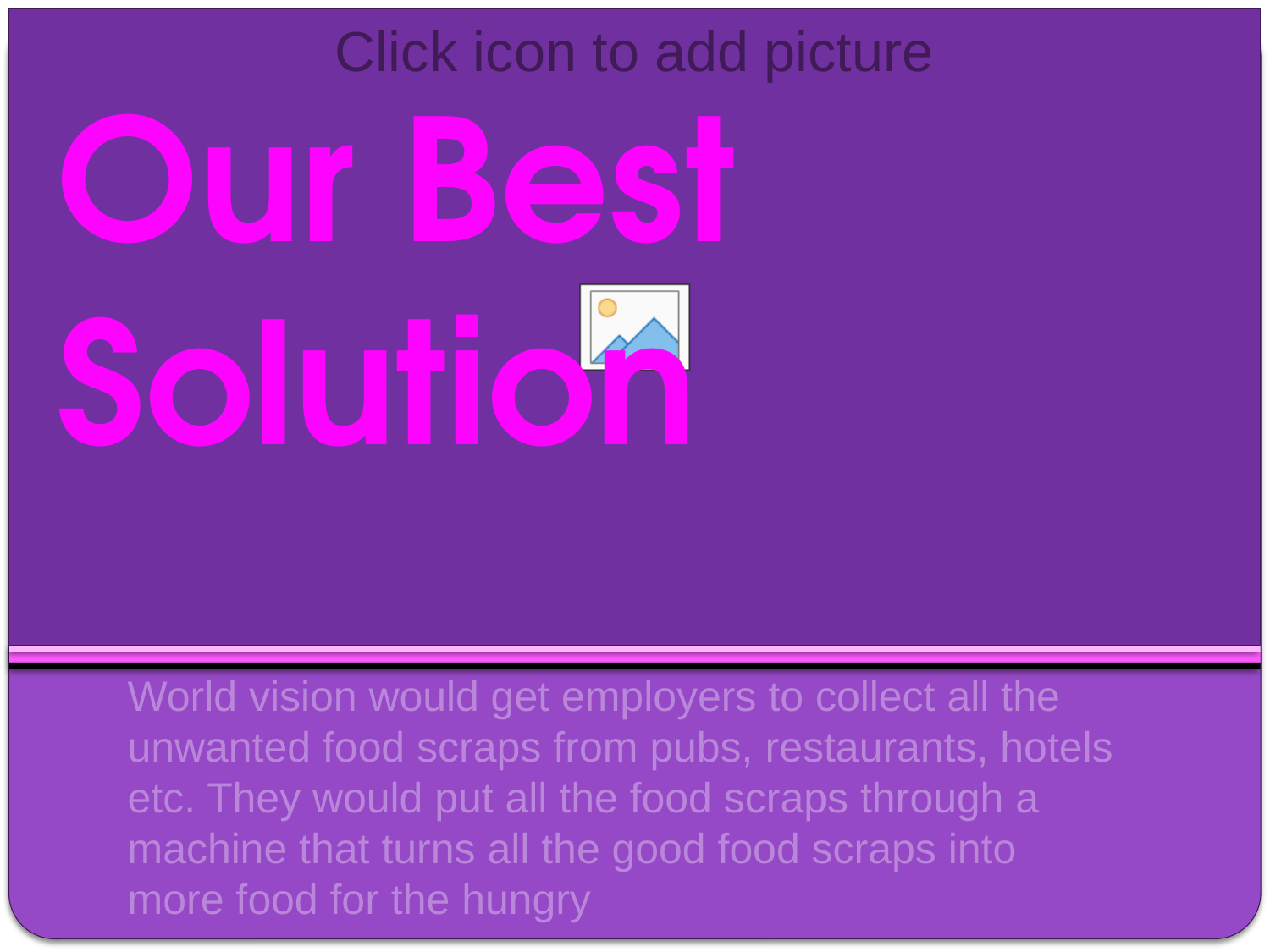

Our Best Solution
# World vision would get employers to collect all the unwanted food scraps from pubs, restaurants, hotels etc. They would put all the food scraps through a machine that turns all the good food scraps into more food for the hungry